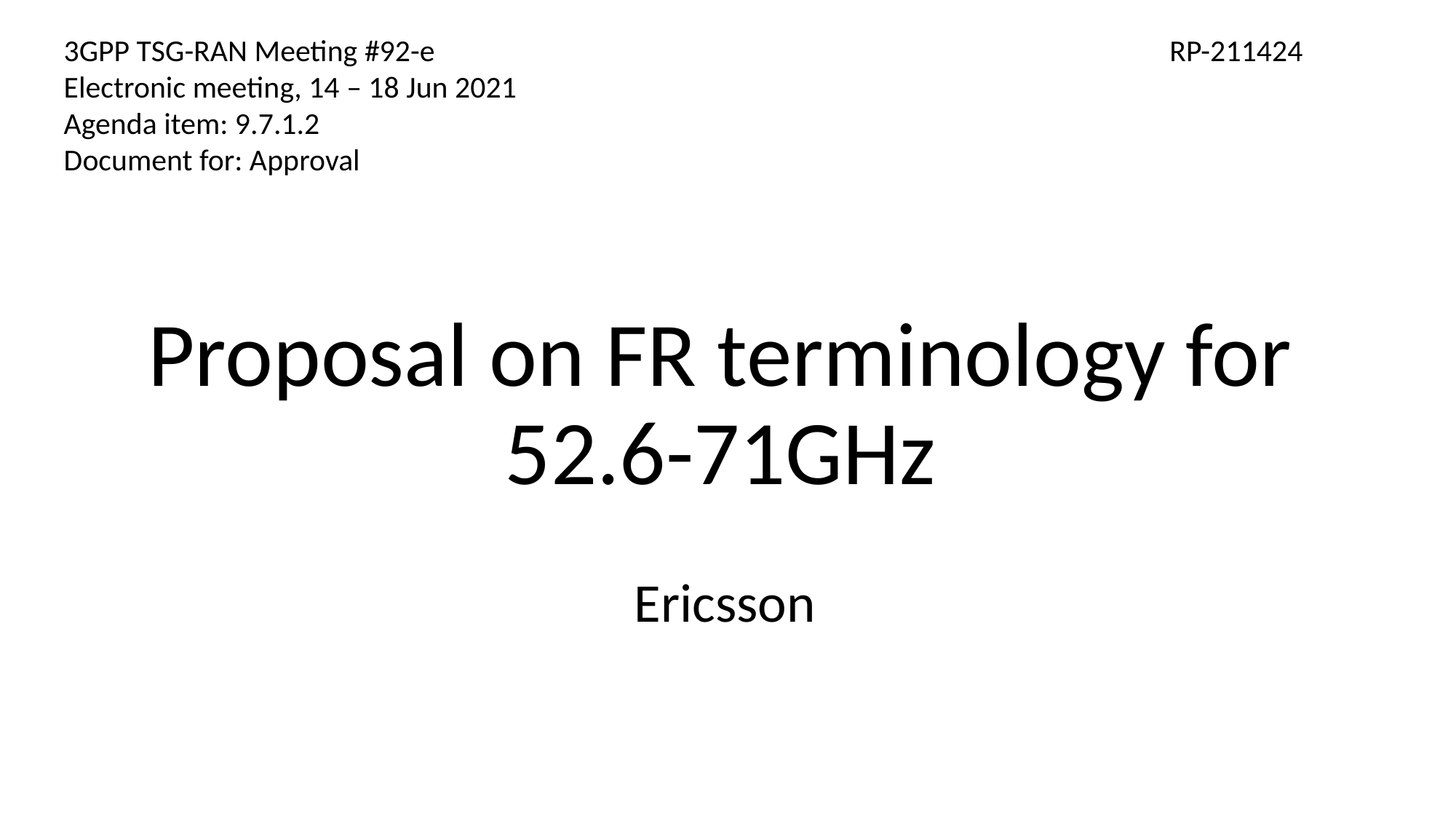

RP-211424
3GPP TSG-RAN Meeting #92-e
Electronic meeting, 14 – 18 Jun 2021
Agenda item: 9.7.1.2
Document for: Approval
# Proposal on FR terminology for 52.6-71GHz
Ericsson